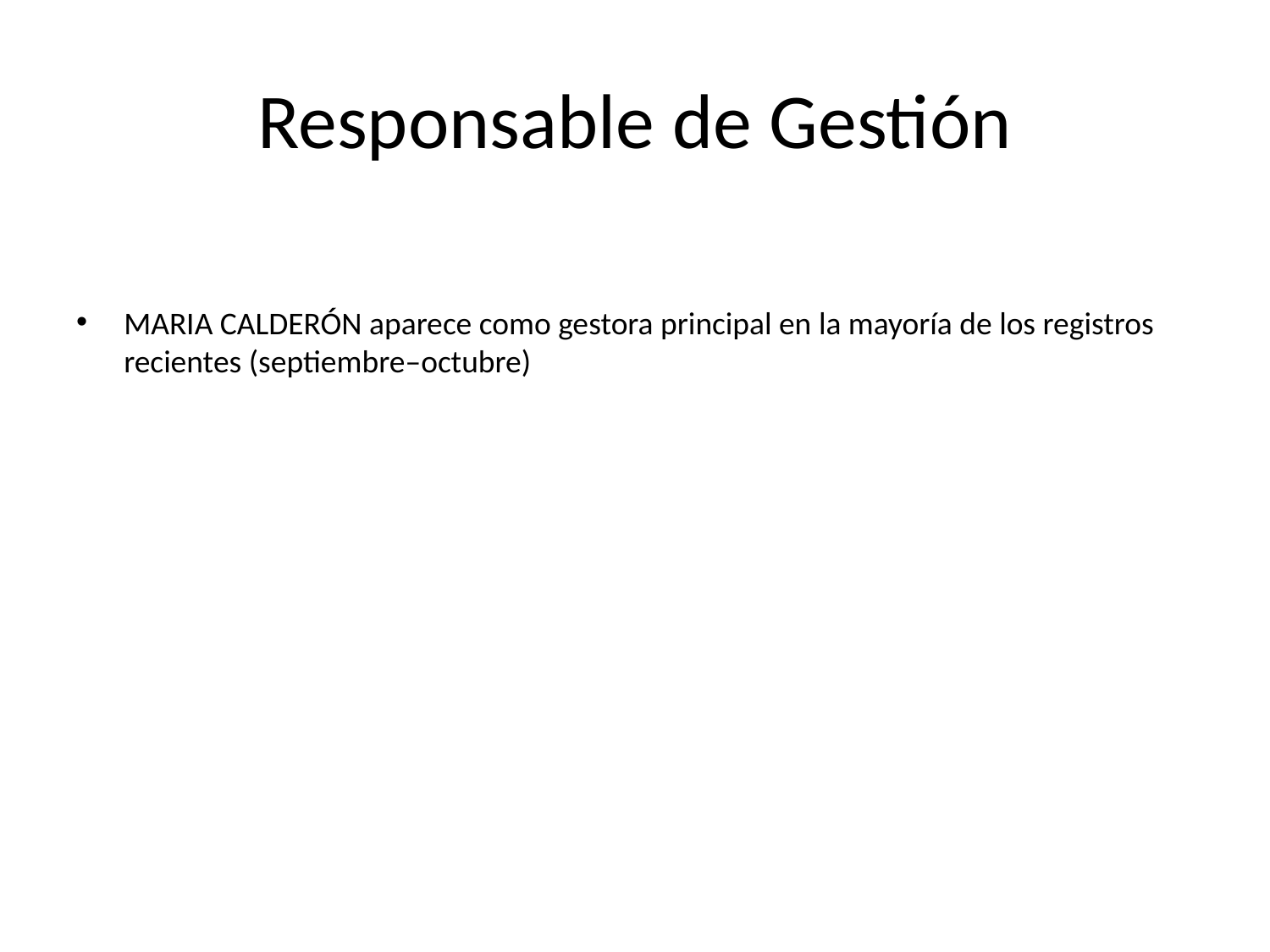

# Responsable de Gestión

MARIA CALDERÓN aparece como gestora principal en la mayoría de los registros recientes (septiembre–octubre)